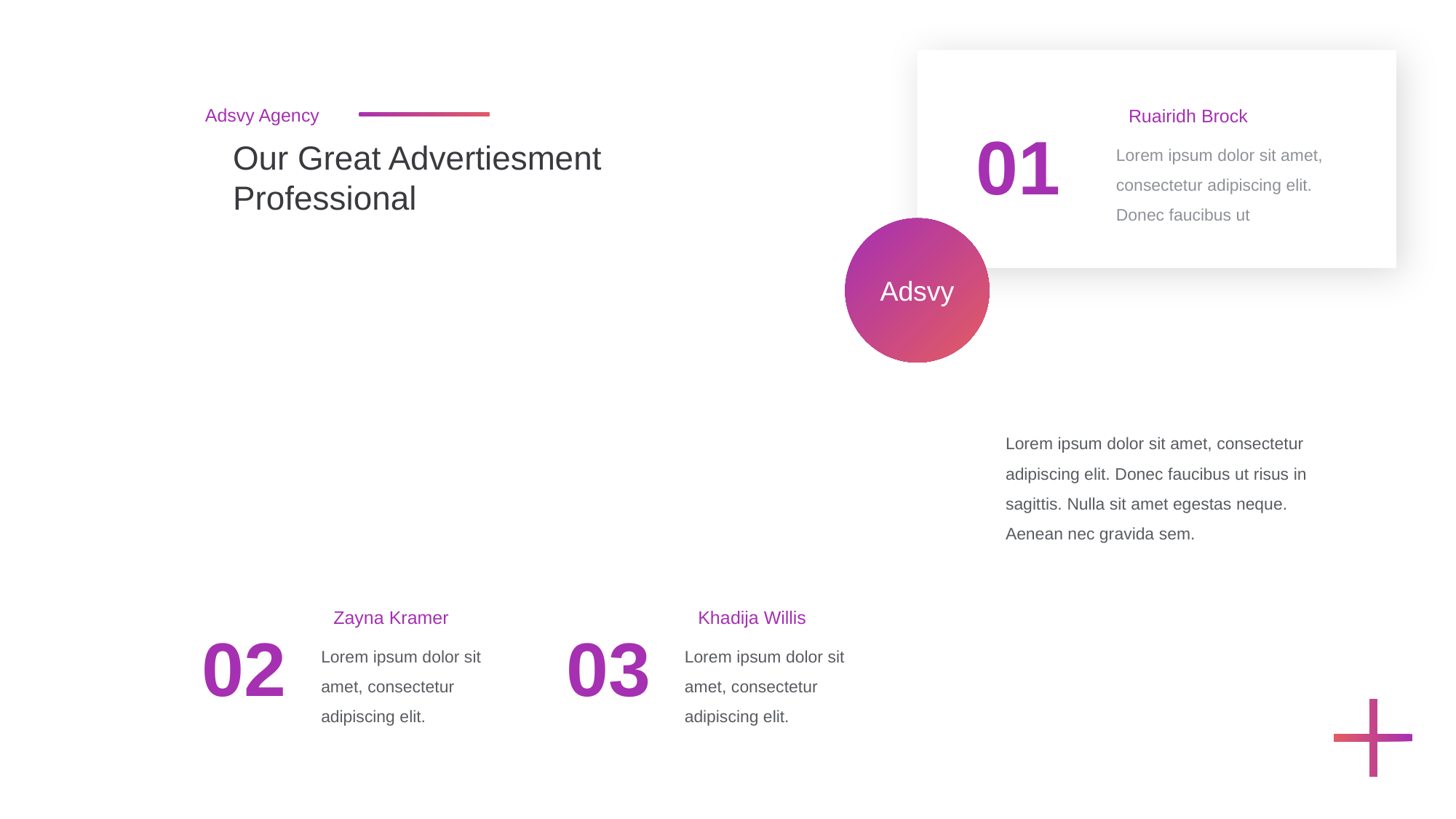

Ruairidh Brock
Lorem ipsum dolor sit amet, consectetur adipiscing elit. Donec faucibus ut
01
Adsvy Agency

Our Great Advertiesment
Professional

Adsvy

Lorem ipsum dolor sit amet, consectetur adipiscing elit. Donec faucibus ut risus in sagittis. Nulla sit amet egestas neque. Aenean nec gravida sem.
Zayna Kramer
Lorem ipsum dolor sit amet, consectetur adipiscing elit.
02
Khadija Willis
Lorem ipsum dolor sit amet, consectetur adipiscing elit.
03